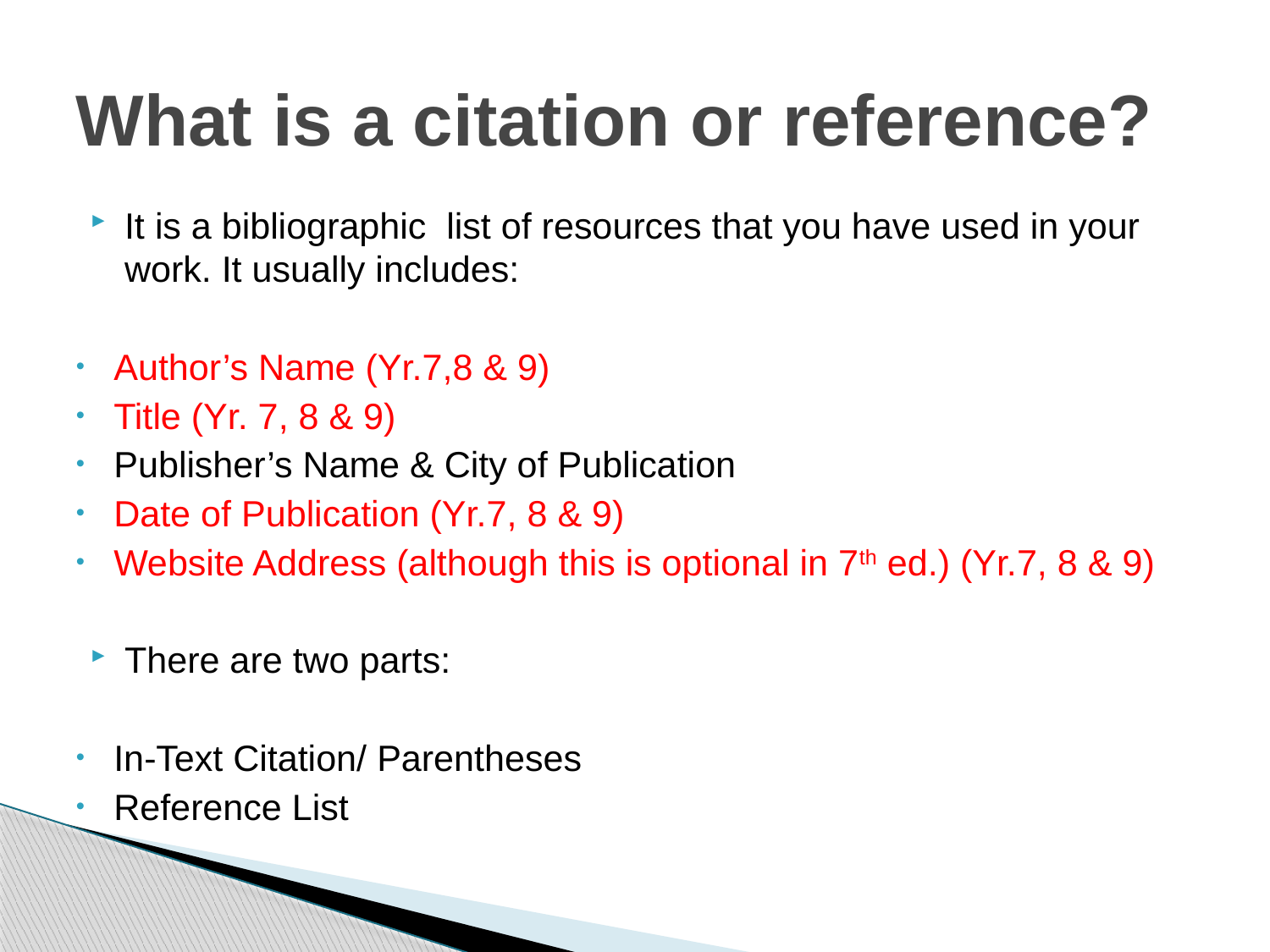

# What is a citation or reference?
It is a bibliographic  list of resources that you have used in your work. It usually includes:

Author’s Name (Yr.7,8 & 9)
Title (Yr. 7, 8 & 9)
Publisher’s Name & City of Publication
Date of Publication (Yr.7, 8 & 9)
Website Address (although this is optional in 7th ed.) (Yr.7, 8 & 9)

There are two parts:

In-Text Citation/ Parentheses
Reference List